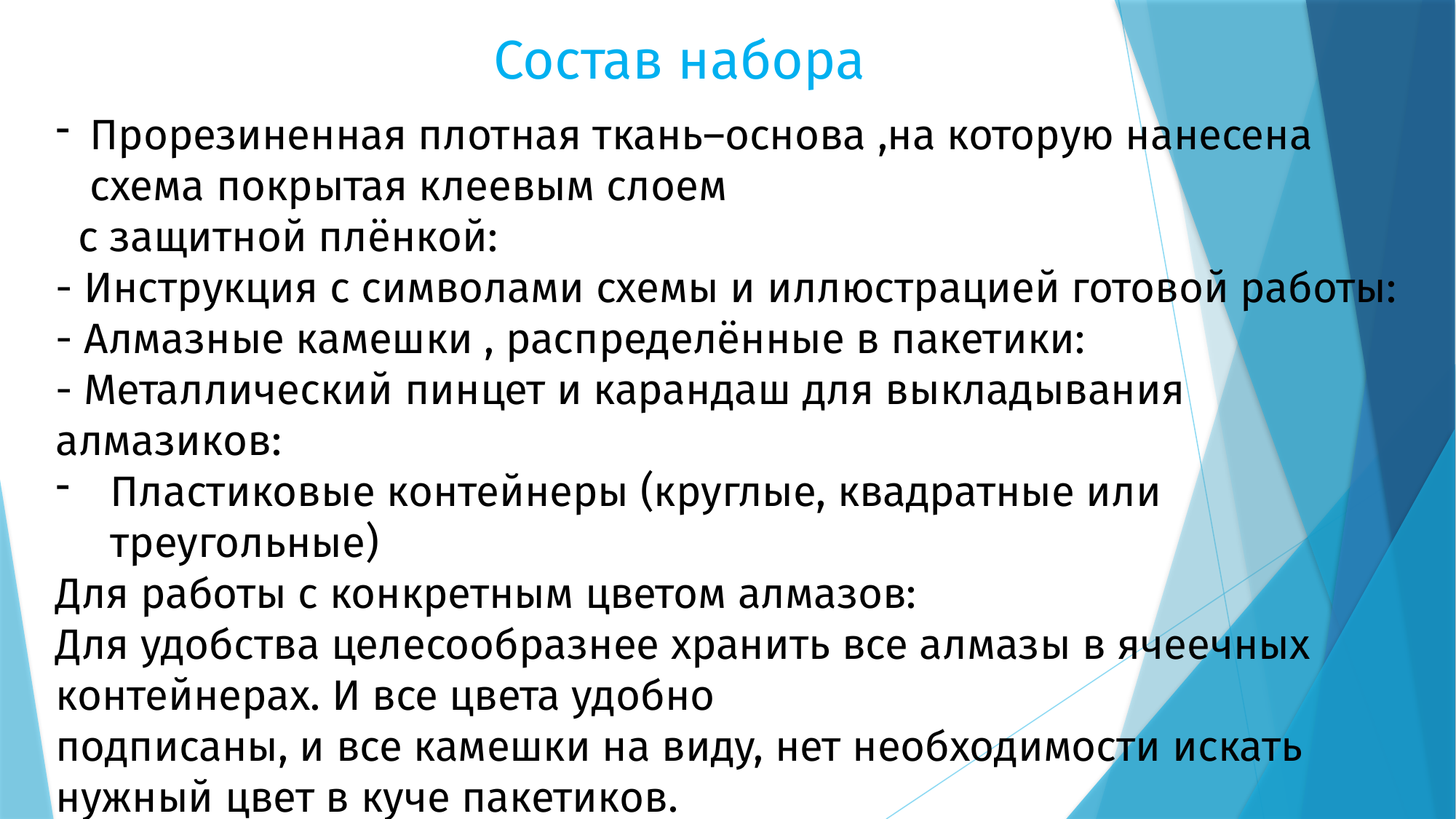

Состав набора
Прорезиненная плотная ткань–основа ,на которую нанесена схема покрытая клеевым слоем
  с защитной плёнкой:
- Инструкция с символами схемы и иллюстрацией готовой работы:
- Алмазные камешки , распределённые в пакетики:
- Металлический пинцет и карандаш для выкладывания алмазиков:
Пластиковые контейнеры (круглые, квадратные или треугольные)
Для работы с конкретным цветом алмазов:
Для удобства целесообразнее хранить все алмазы в ячеечных контейнерах. И все цвета удобно
подписаны, и все камешки на виду, нет необходимости искать нужный цвет в куче пакетиков.